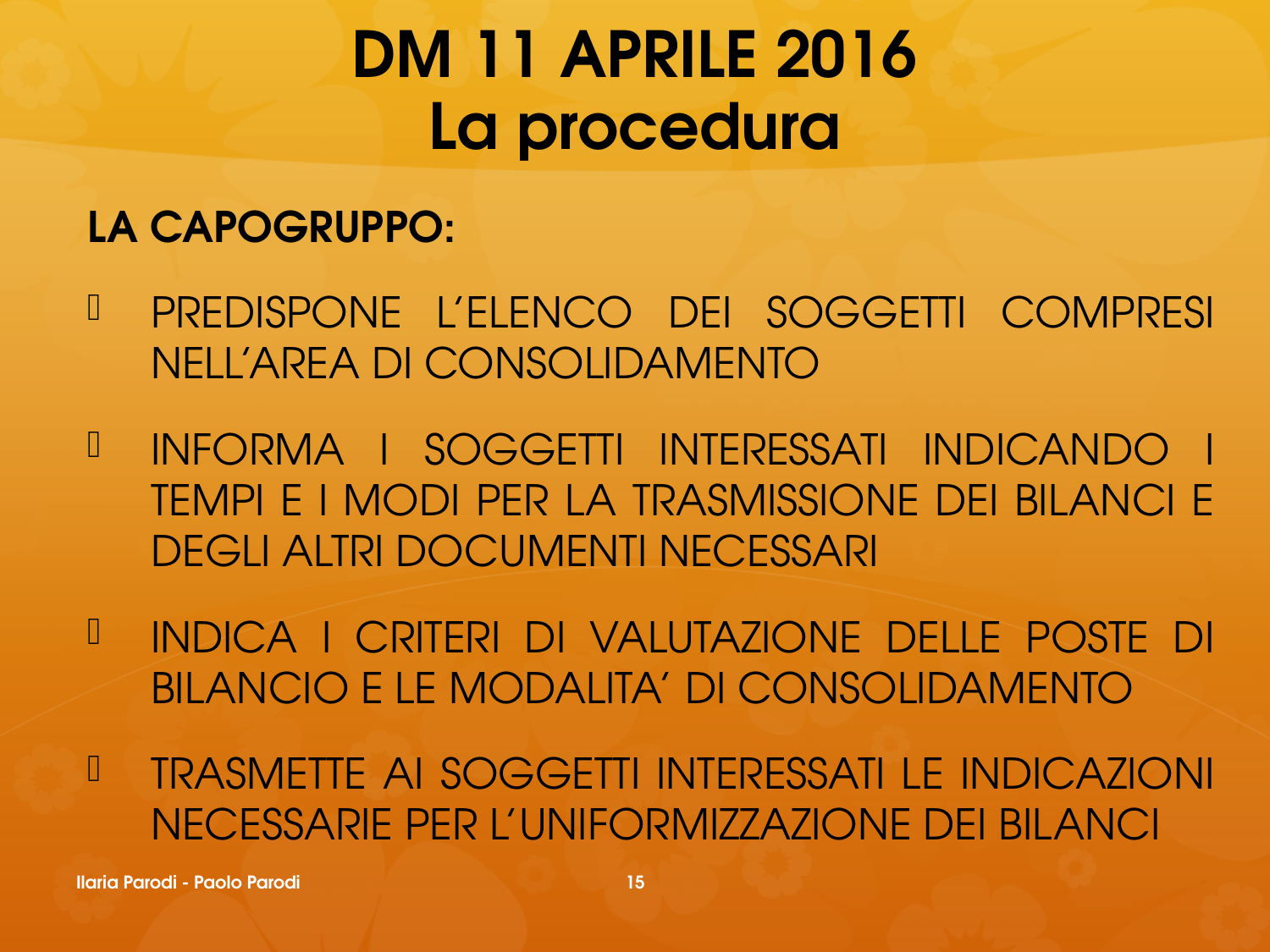

# DM 11 APRILE 2016 La procedura
LA CAPOGRUPPO:
PREDISPONE L’ELENCO DEI SOGGETTI COMPRESI NELL’AREA DI CONSOLIDAMENTO
INFORMA I SOGGETTI INTERESSATI INDICANDO I TEMPI E I MODI PER LA TRASMISSIONE DEI BILANCI E DEGLI ALTRI DOCUMENTI NECESSARI
INDICA I CRITERI DI VALUTAZIONE DELLE POSTE DI BILANCIO E LE MODALITA’ DI CONSOLIDAMENTO
TRASMETTE AI SOGGETTI INTERESSATI LE INDICAZIONI NECESSARIE PER L’UNIFORMIZZAZIONE DEI BILANCI

Ilaria Parodi - Paolo Parodi
15